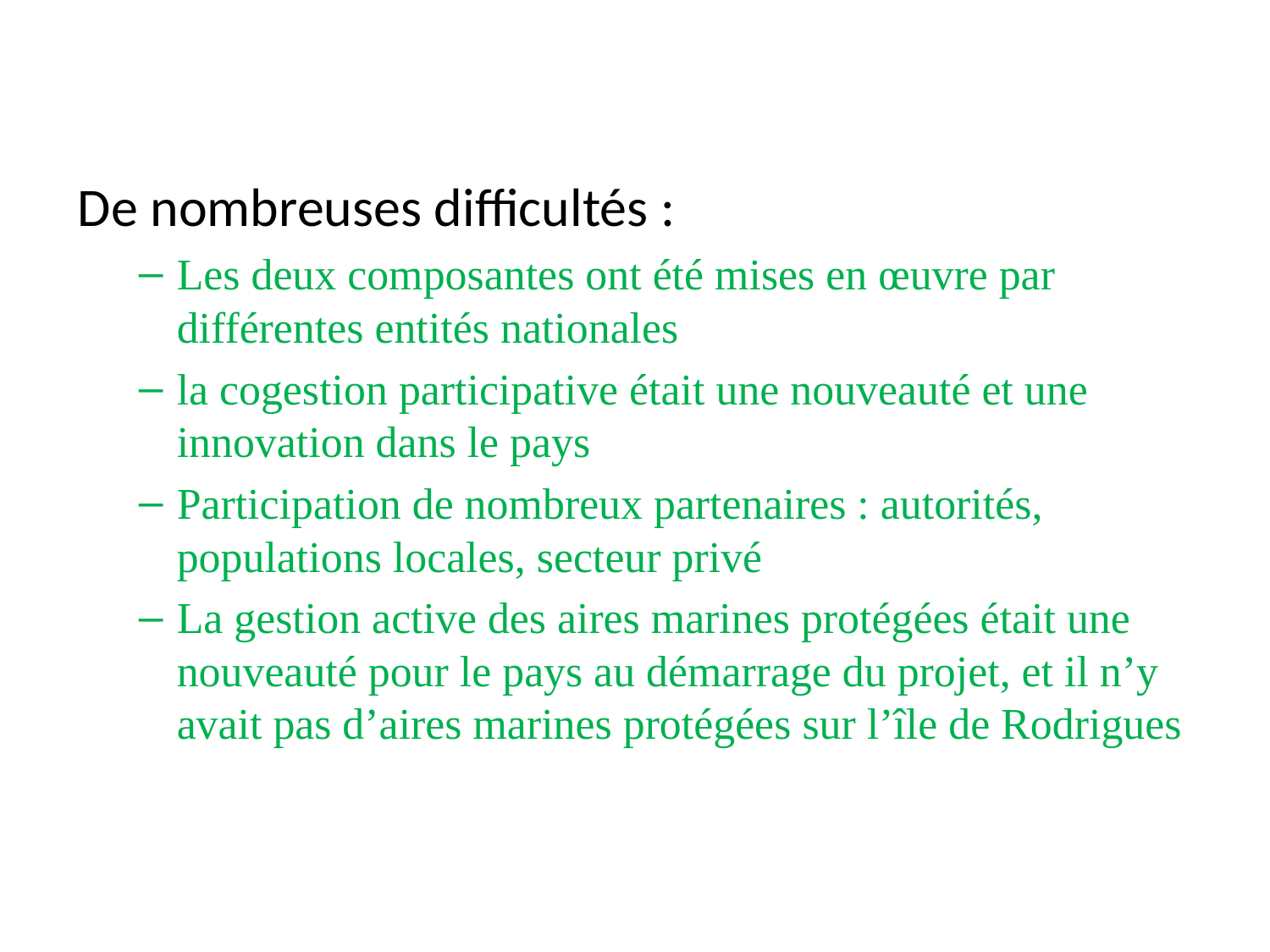

De nombreuses difficultés :
Les deux composantes ont été mises en œuvre par différentes entités nationales
la cogestion participative était une nouveauté et une innovation dans le pays
Participation de nombreux partenaires : autorités, populations locales, secteur privé
La gestion active des aires marines protégées était une nouveauté pour le pays au démarrage du projet, et il n’y avait pas d’aires marines protégées sur l’île de Rodrigues